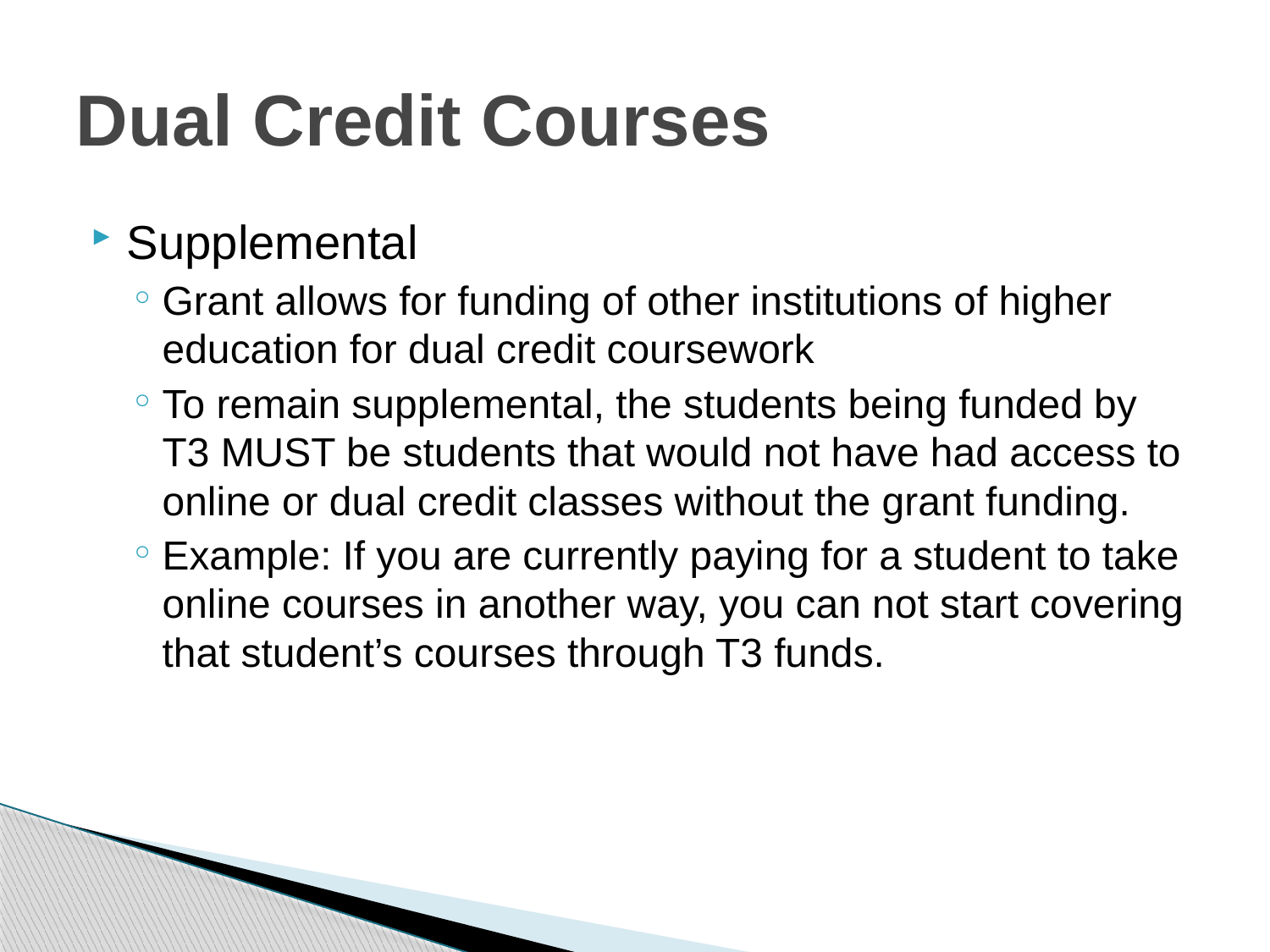

# Dual Credit Courses
Supplemental
Grant allows for funding of other institutions of higher education for dual credit coursework
To remain supplemental, the students being funded by T3 MUST be students that would not have had access to online or dual credit classes without the grant funding.
Example: If you are currently paying for a student to take online courses in another way, you can not start covering that student’s courses through T3 funds.